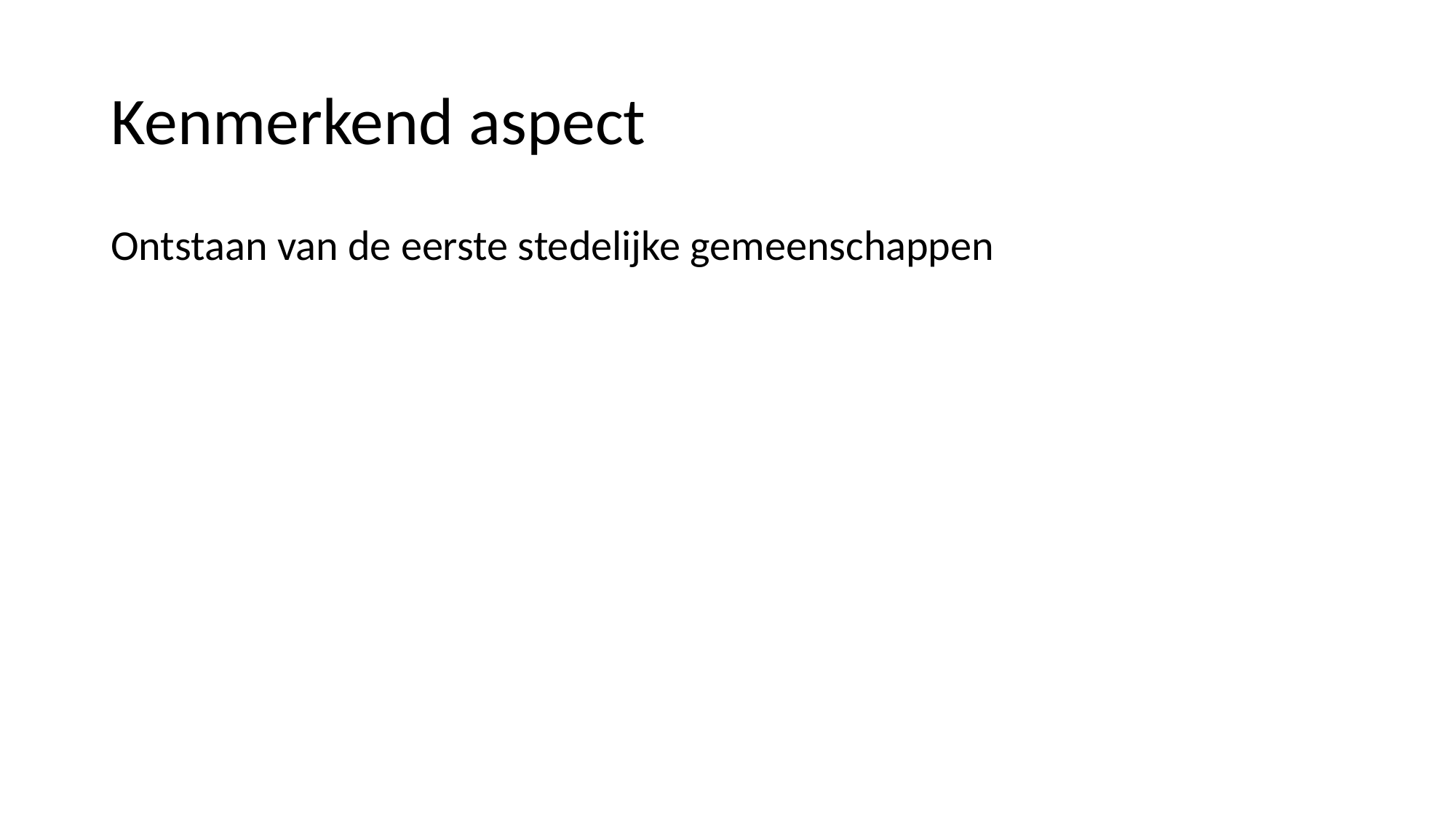

# Kenmerkend aspect
Ontstaan van de eerste stedelijke gemeenschappen